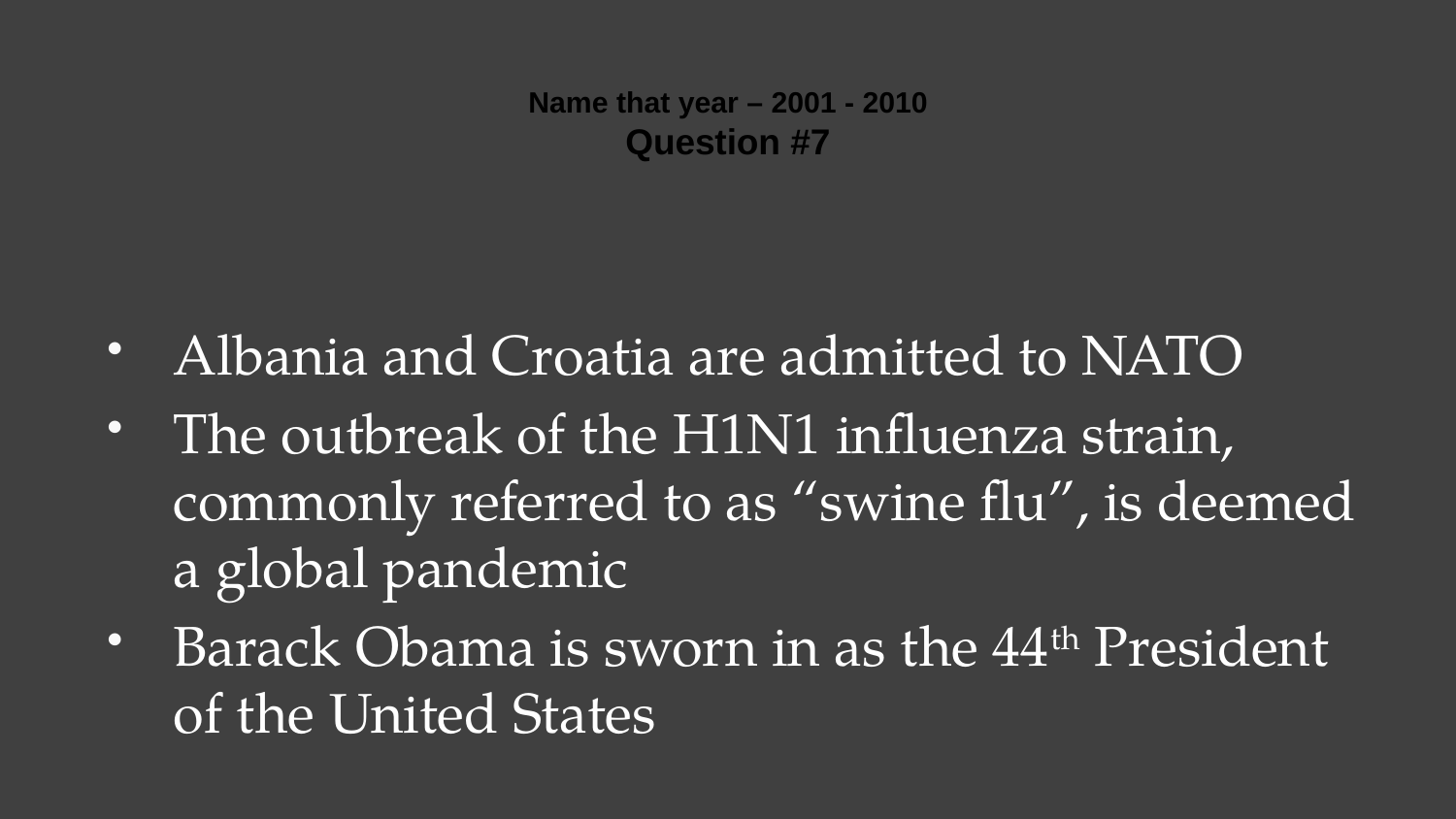

# Name that year – 2001 - 2010 Question #7
Albania and Croatia are admitted to NATO
The outbreak of the H1N1 influenza strain, commonly referred to as “swine flu”, is deemed a global pandemic
Barack Obama is sworn in as the 44th President of the United States